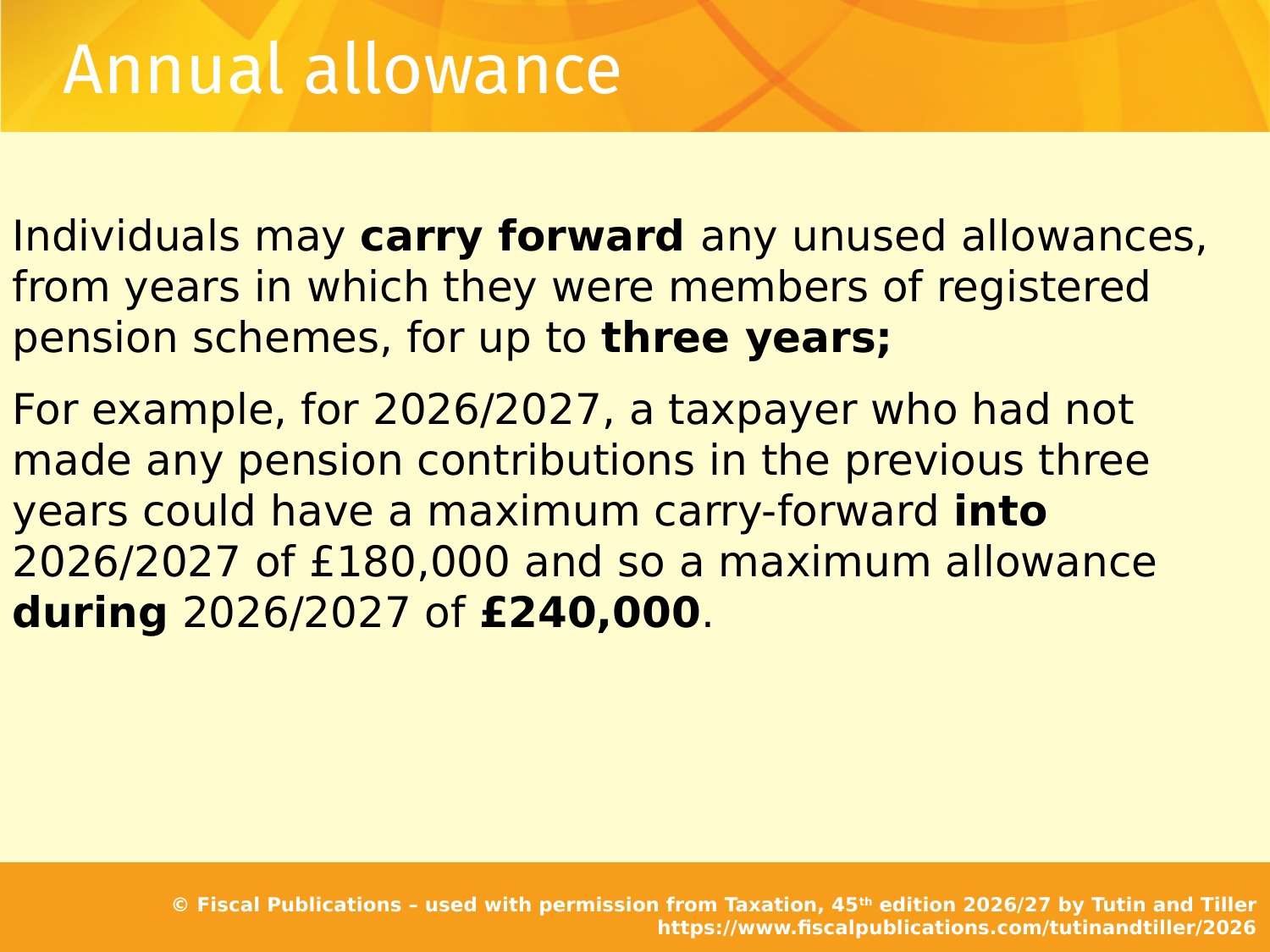

# Annual allowance

Individuals may carry forward any unused allowances, from years in which they were members of registered pension schemes, for up to three years;
For example, for 2026/2027, a taxpayer who had not made any pension contributions in the previous three years could have a maximum carry-forward into 2026/2027 of £180,000 and so a maximum allowance during 2026/2027 of £240,000.